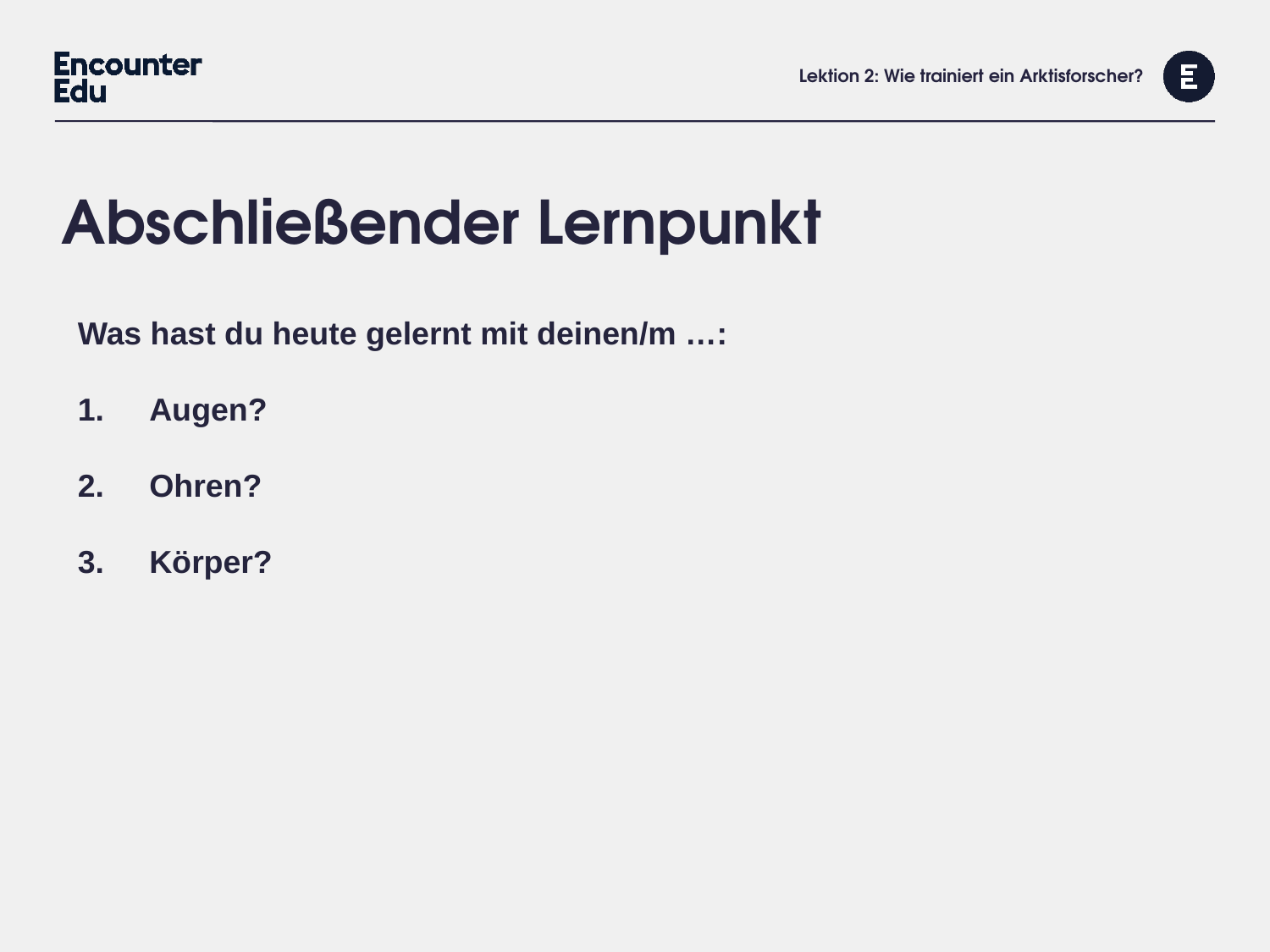

# Lektion 2: Wie trainiert ein Arktisforscher?
Abschließender Lernpunkt
Was hast du heute gelernt mit deinen/m …:

Augen?

Ohren?

Körper?